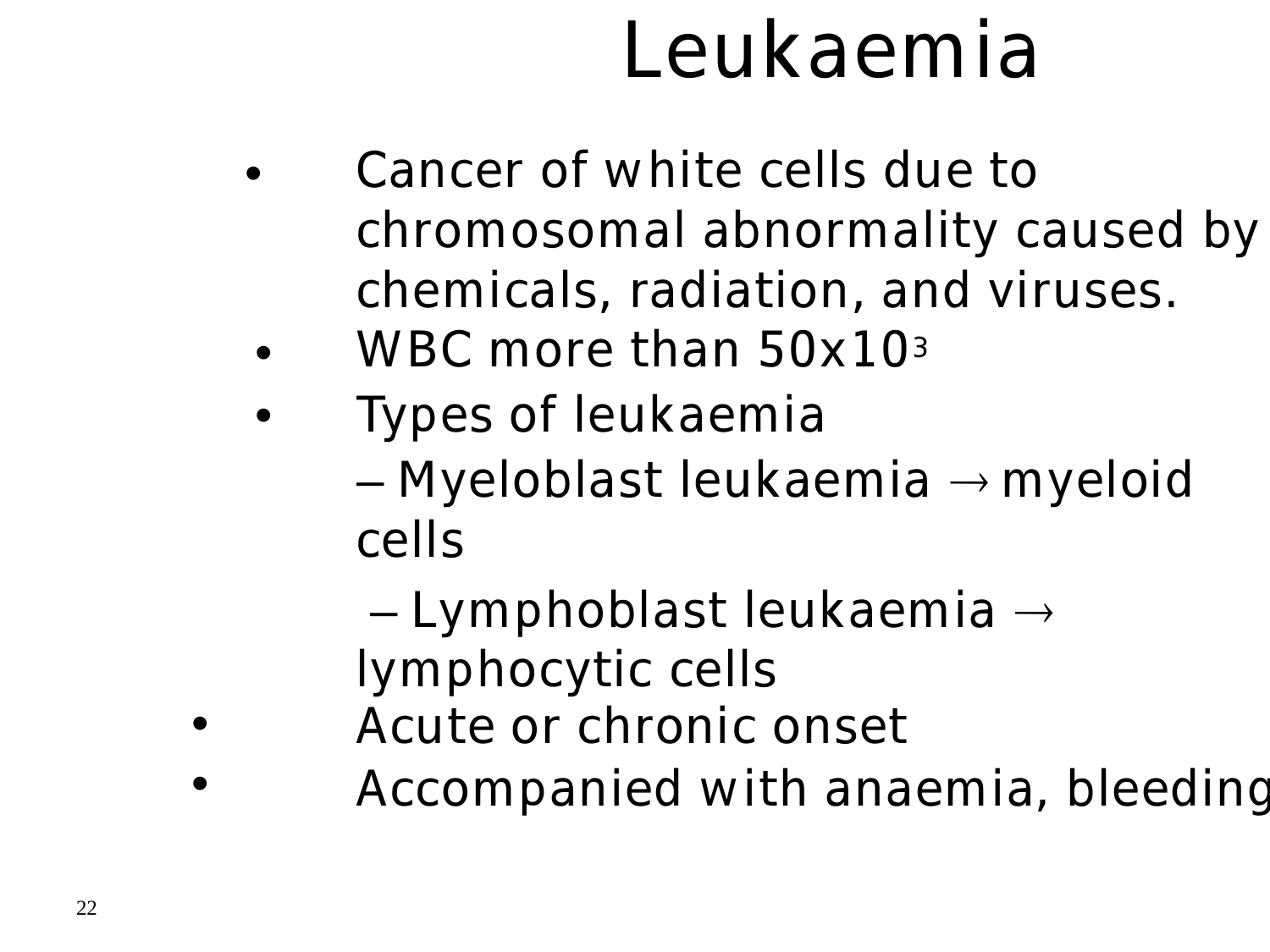

# Leukaemia
Cancer of white cells due to chromosomal abnormality caused by chemicals, radiation, and viruses.
WBC more than 50x103
Types of leukaemia
– Myeloblast leukaemia → myeloid cells
– Lymphoblast leukaemia →
lymphocytic cells Acute or chronic onset
•
•
•
•
•
Accompanied with anaemia, bleeding
22